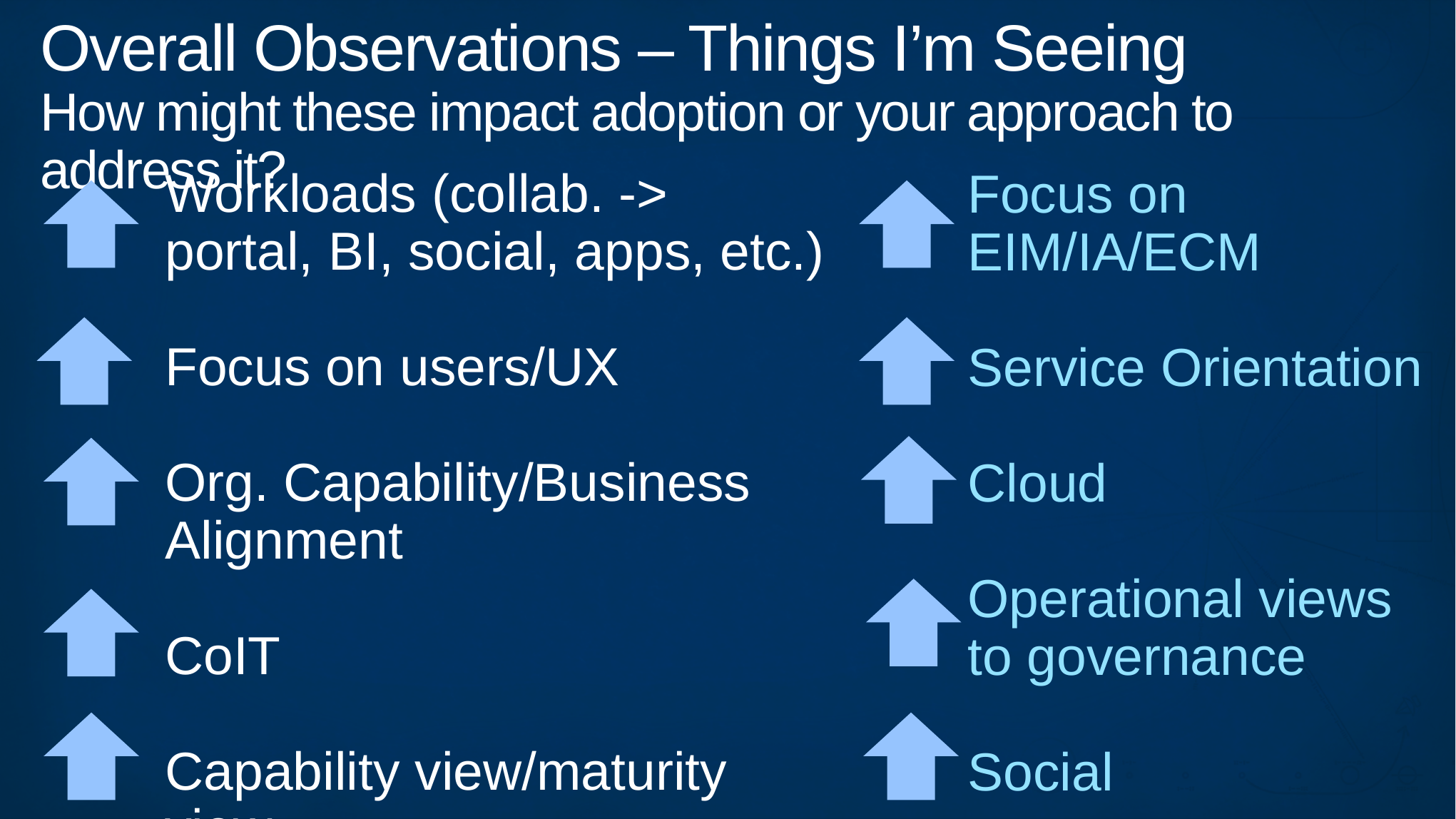

# Overall Observations – Things I’m Seeing How might these impact adoption or your approach to address it?
Workloads (collab. -> portal, BI, social, apps, etc.)

Focus on users/UX

Org. Capability/Business Alignment

CoIT

Capability view/maturity view

Focus on EIM/IA/ECM

Service Orientation

Cloud

Operational views to governance

Social